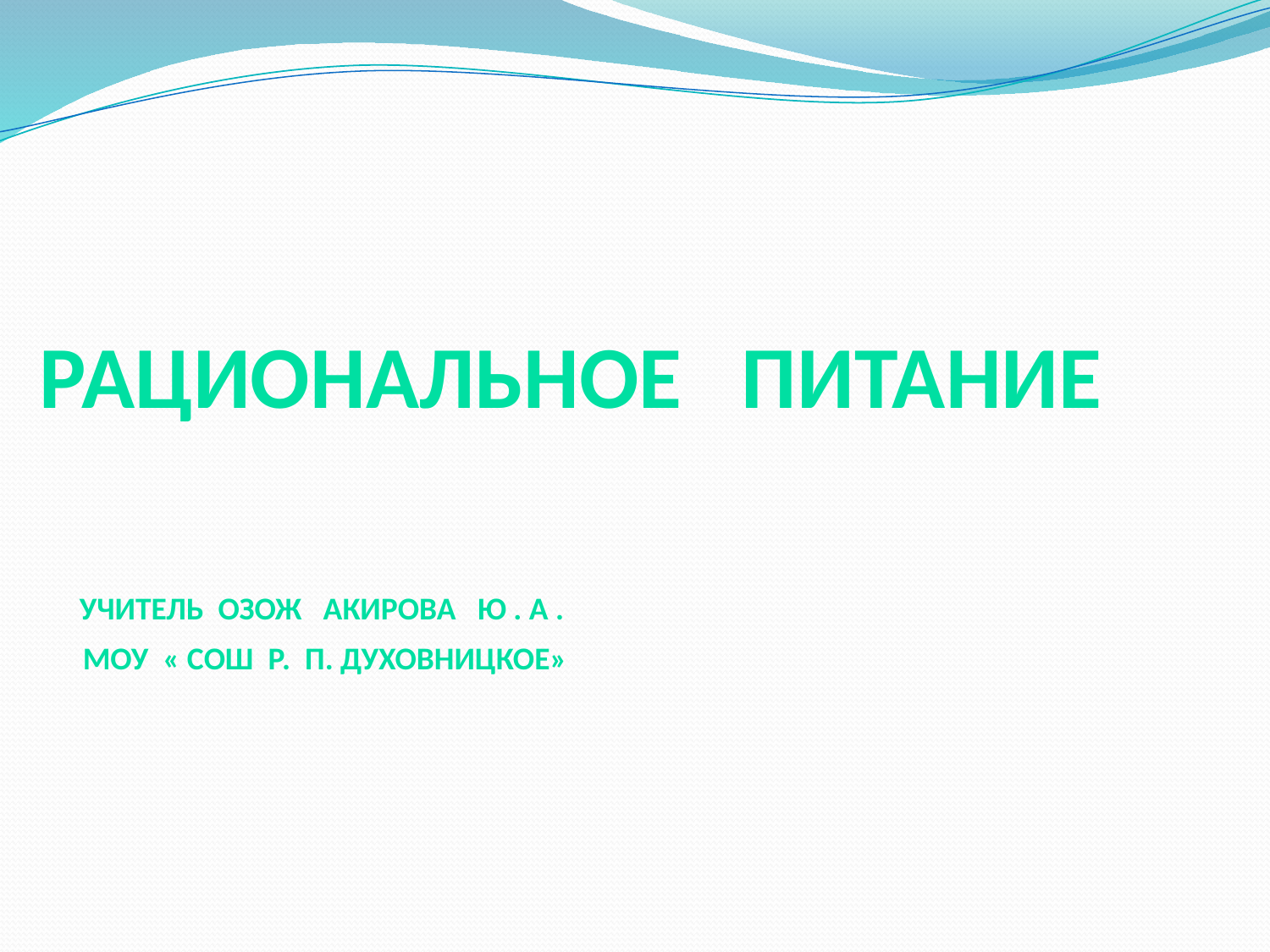

# Рациональное   питание Учитель  ОЗОЖ   Акирова   ю . А . МОУ  « сош  р.  П. духовницкое»